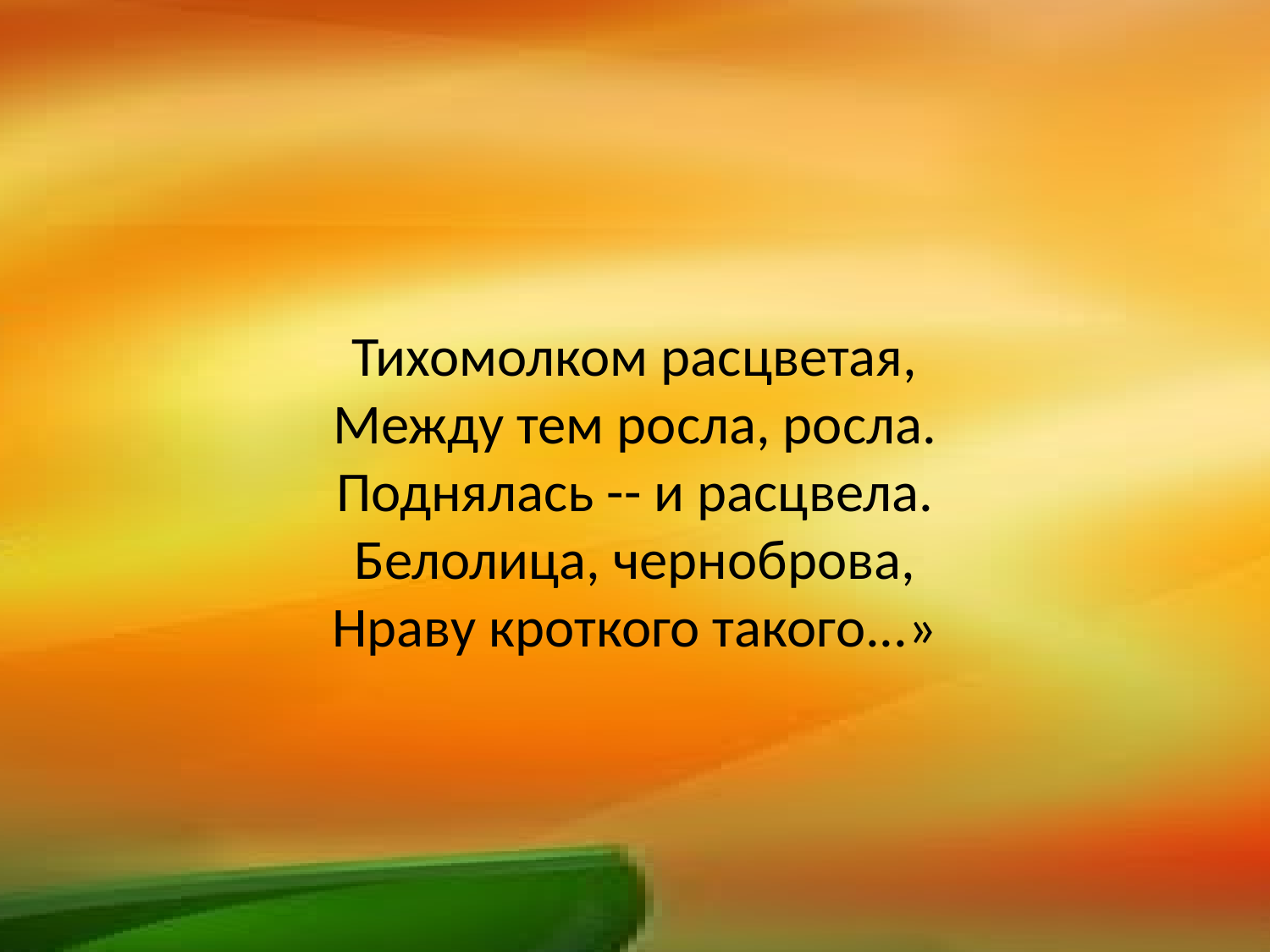

Тихомолком расцветая,
Между тем росла, росла.
Поднялась -- и расцвела.
Белолица, черноброва,
Нраву кроткого такого...»